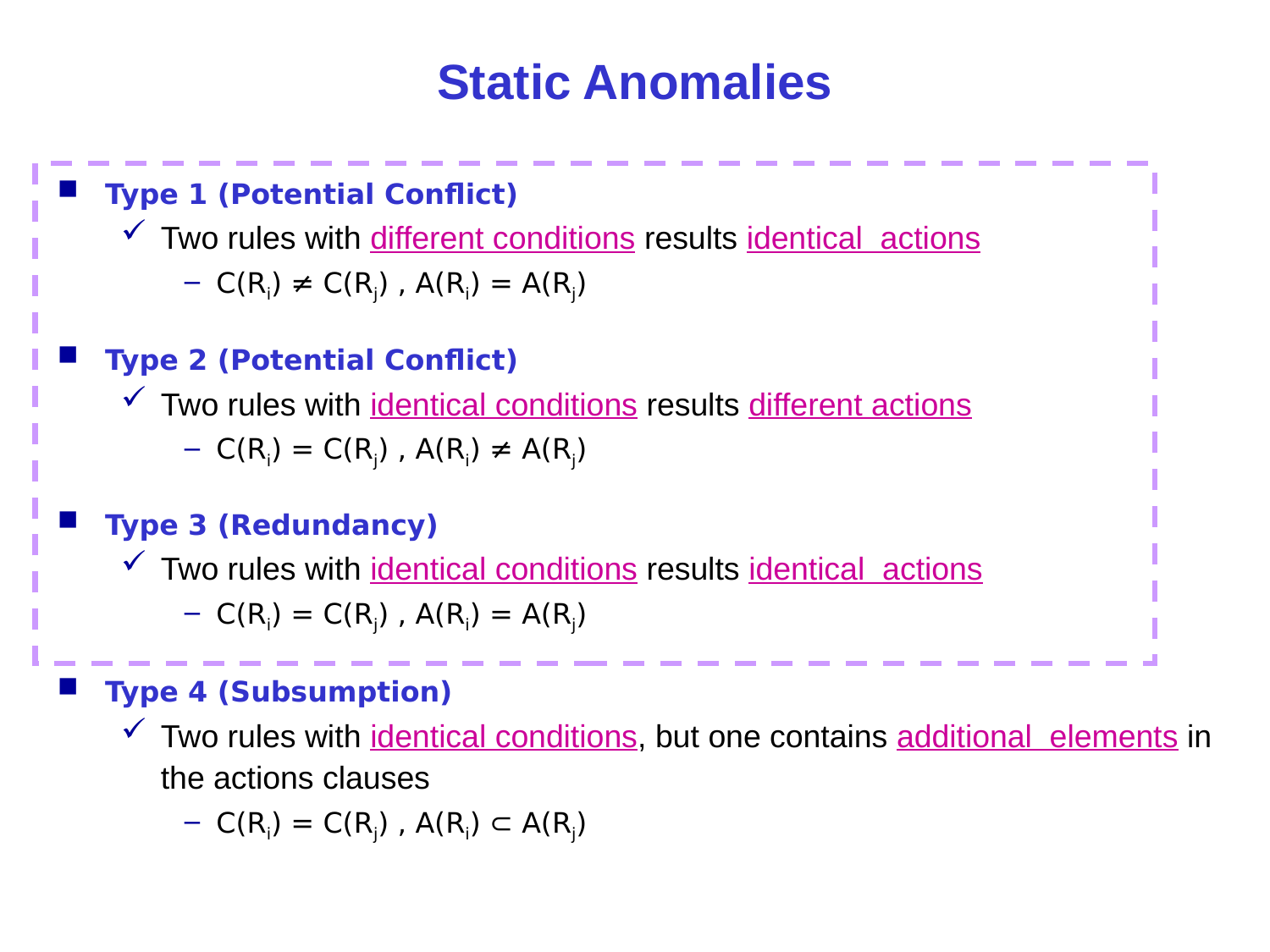

# Static Anomalies

Type 1 (Potential Conflict)
Two rules with different conditions results identical  actions
C(Ri) ≠ C(Rj) , A(Ri) = A(Rj)

Type 2 (Potential Conflict)
Two rules with identical conditions results different actions
C(Ri) = C(Rj) , A(Ri) ≠ A(Rj)

Type 3 (Redundancy)
Two rules with identical conditions results identical  actions
C(Ri) = C(Rj) , A(Ri) = A(Rj)

Type 4 (Subsumption)
Two rules with identical conditions, but one contains additional  elements in the actions clauses
C(Ri) = C(Rj) , A(Ri) ⊂ A(Rj)